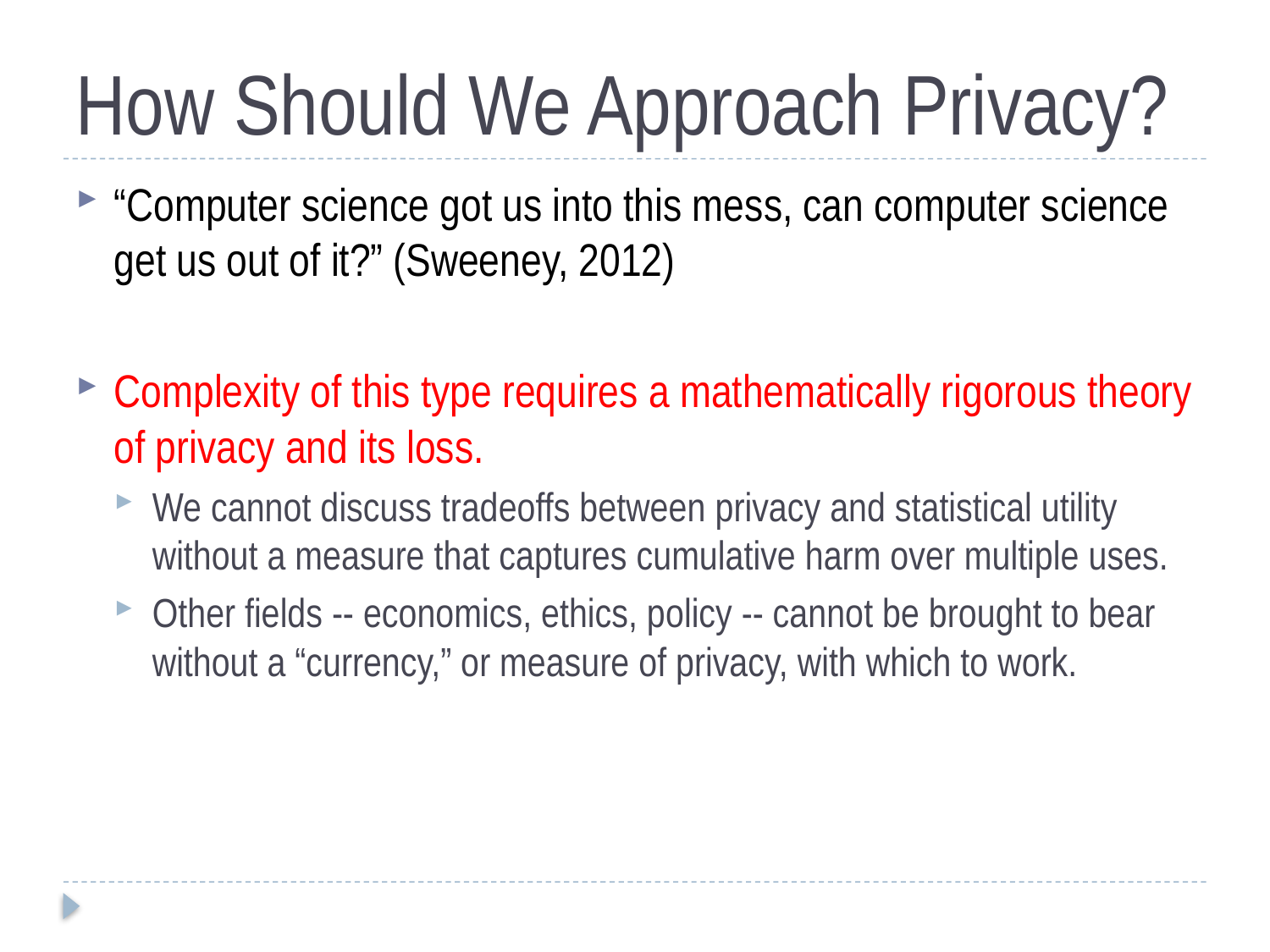

# How Should We Approach Privacy?
“Computer science got us into this mess, can computer science get us out of it?” (Sweeney, 2012)

Complexity of this type requires a mathematically rigorous theory of privacy and its loss.
We cannot discuss tradeoffs between privacy and statistical utility without a measure that captures cumulative harm over multiple uses.
Other fields -- economics, ethics, policy -- cannot be brought to bear without a “currency,” or measure of privacy, with which to work.